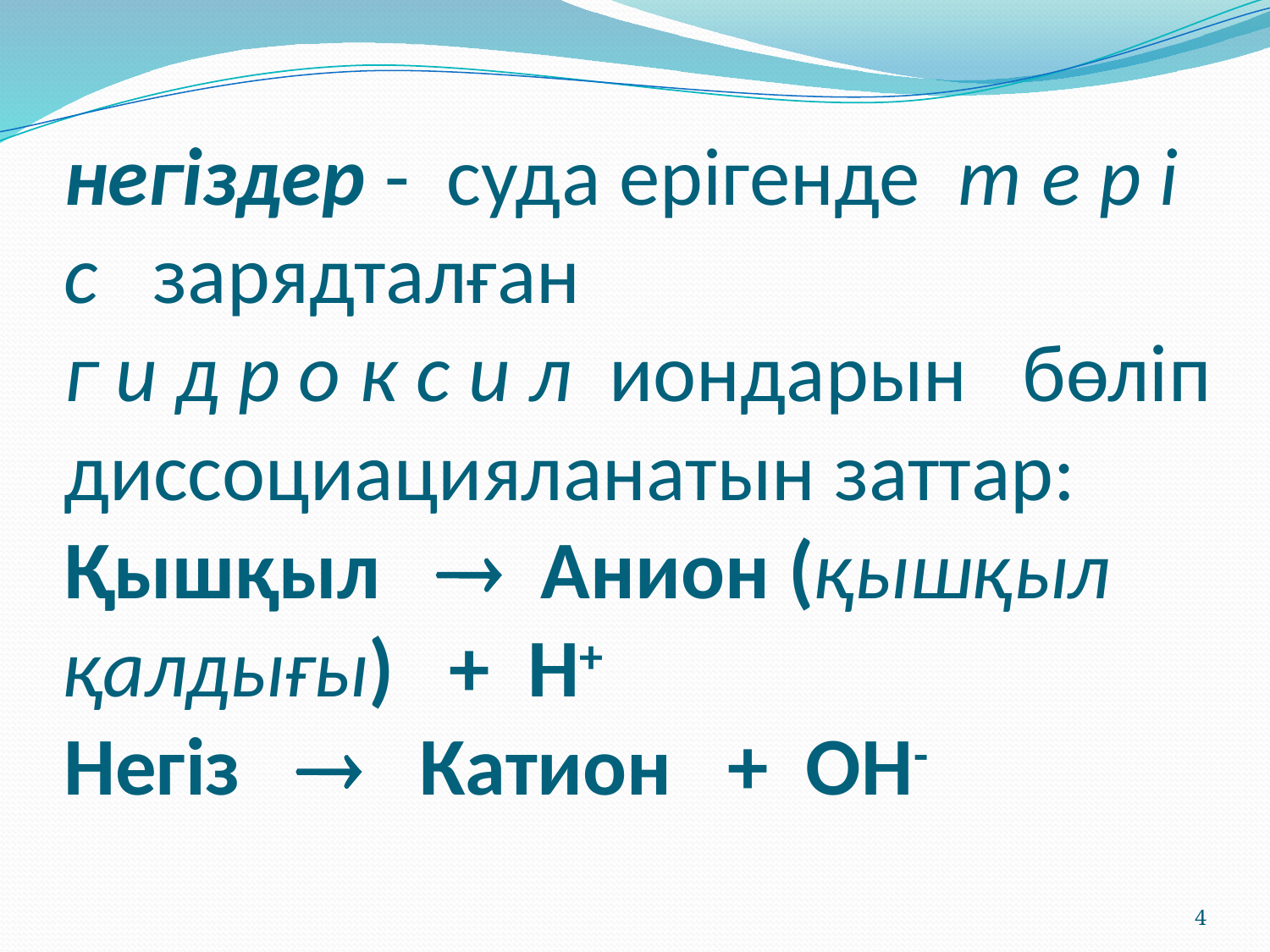

# негіздер -  суда ерігенде  т е р і с   зарядталған г и д р о к с и л  иондарын   бөліп диссоциацияланатын заттар: Қышқыл   →  Анион (қышқыл қалдығы)   +  Н+ Негіз   →   Катион   +  ОН-
4